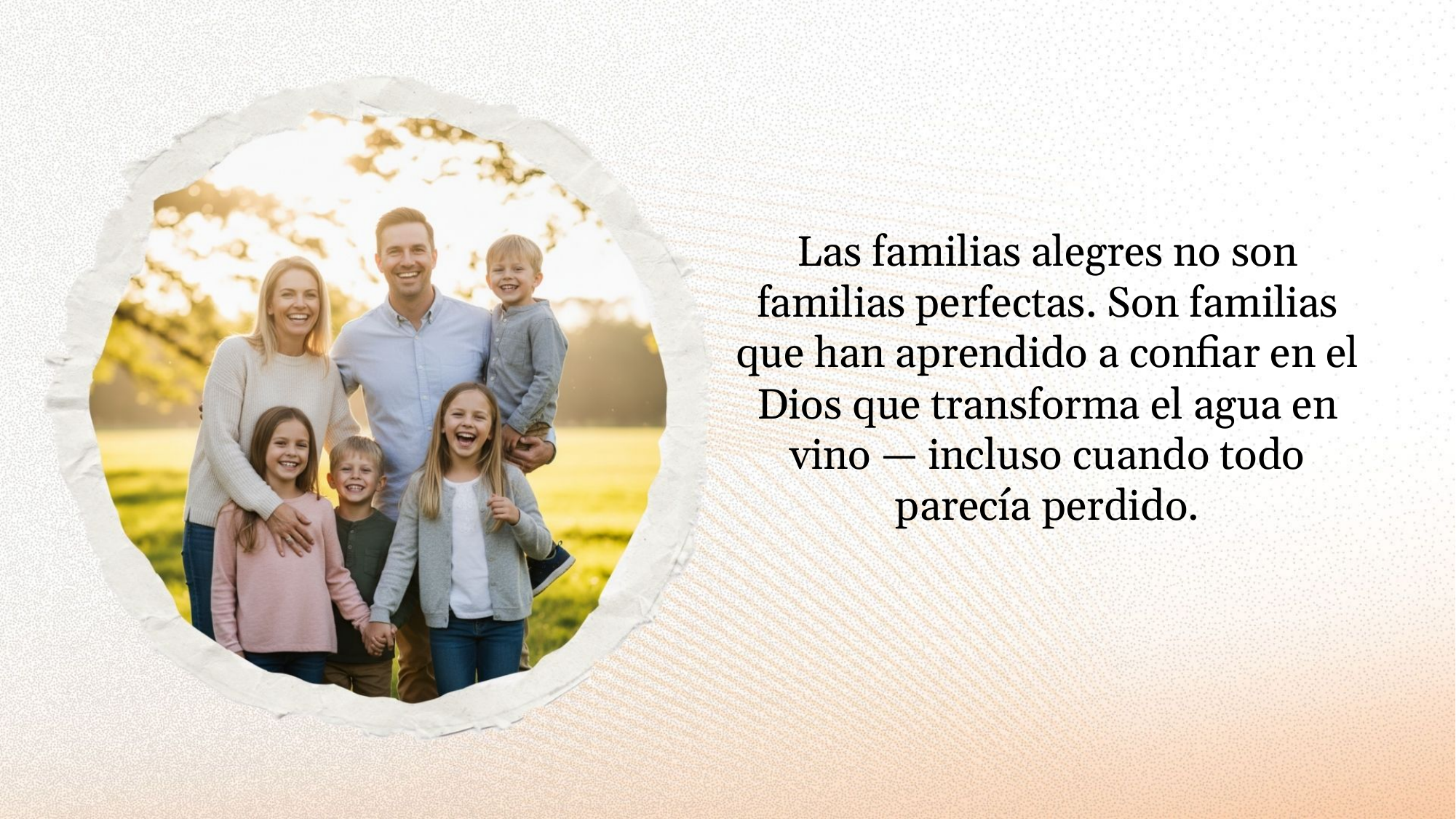

Las familias alegres no son familias perfectas. Son familias que han aprendido a confiar en el Dios que transforma el agua en vino — incluso cuando todo parecía perdido.